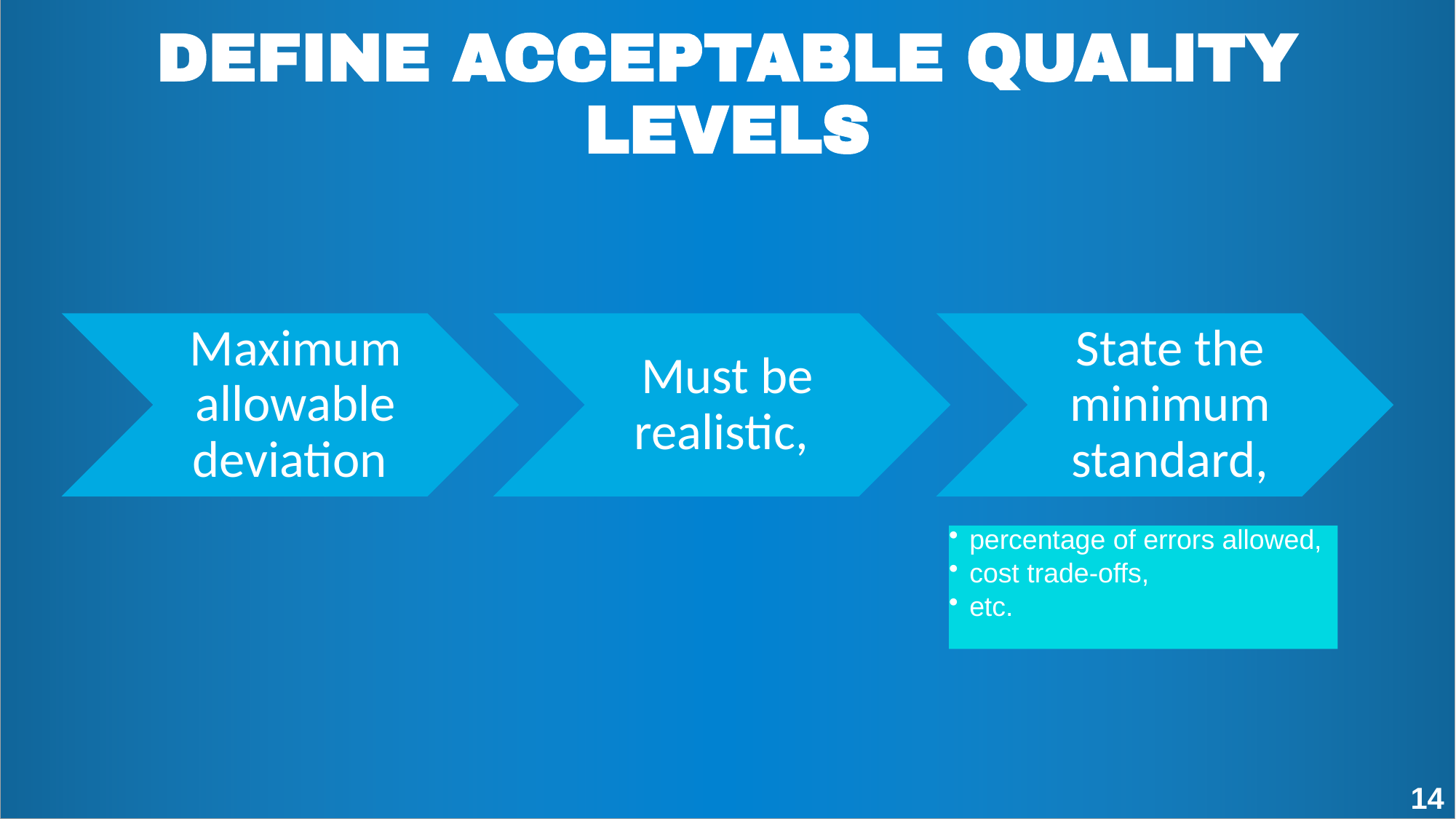

DEFINE ACCEPTABLE QUALITY LEVELS
Maximum allowable deviation
Must be realistic,
State the minimum standard,
percentage of errors allowed,
cost trade-offs,
etc.
14